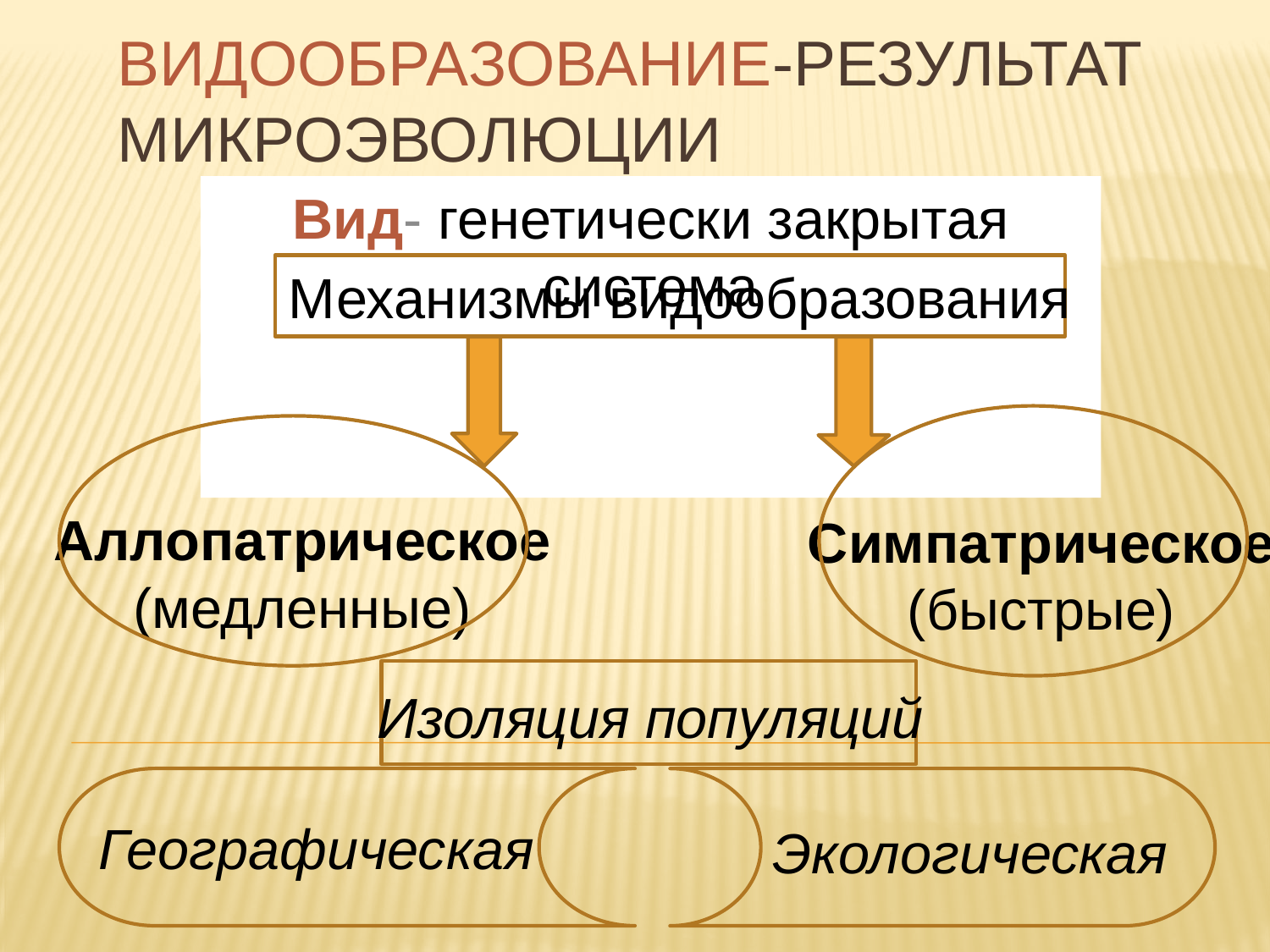

# Видообразование-результат микроэволюции
Вид- генетически закрытая система

Механизмы видообразования

Аллопатрическое
(медленные)
Симпатрическое
(быстрые)

Изоляция популяций

Географическая
Экологическая